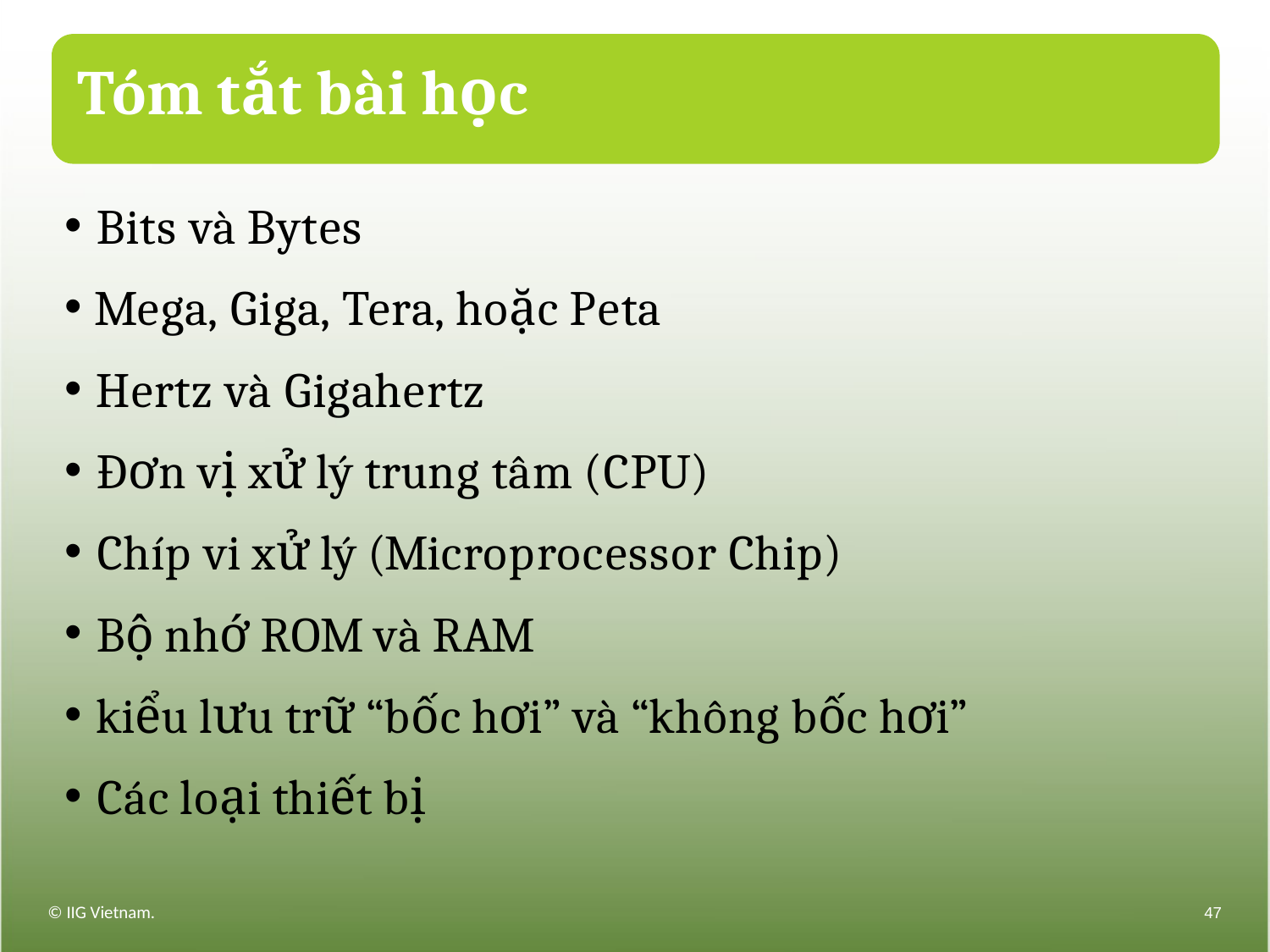

# Tóm tắt bài học
Bits và Bytes
Mega, Giga, Tera, hoặc Peta
Hertz và Gigahertz
Đơn vị xử lý trung tâm (CPU)
Chíp vi xử lý (Microprocessor Chip)
Bộ nhớ ROM và RAM
kiểu lưu trữ “bốc hơi” và “không bốc hơi”
Các loại thiết bị
© IIG Vietnam.
47